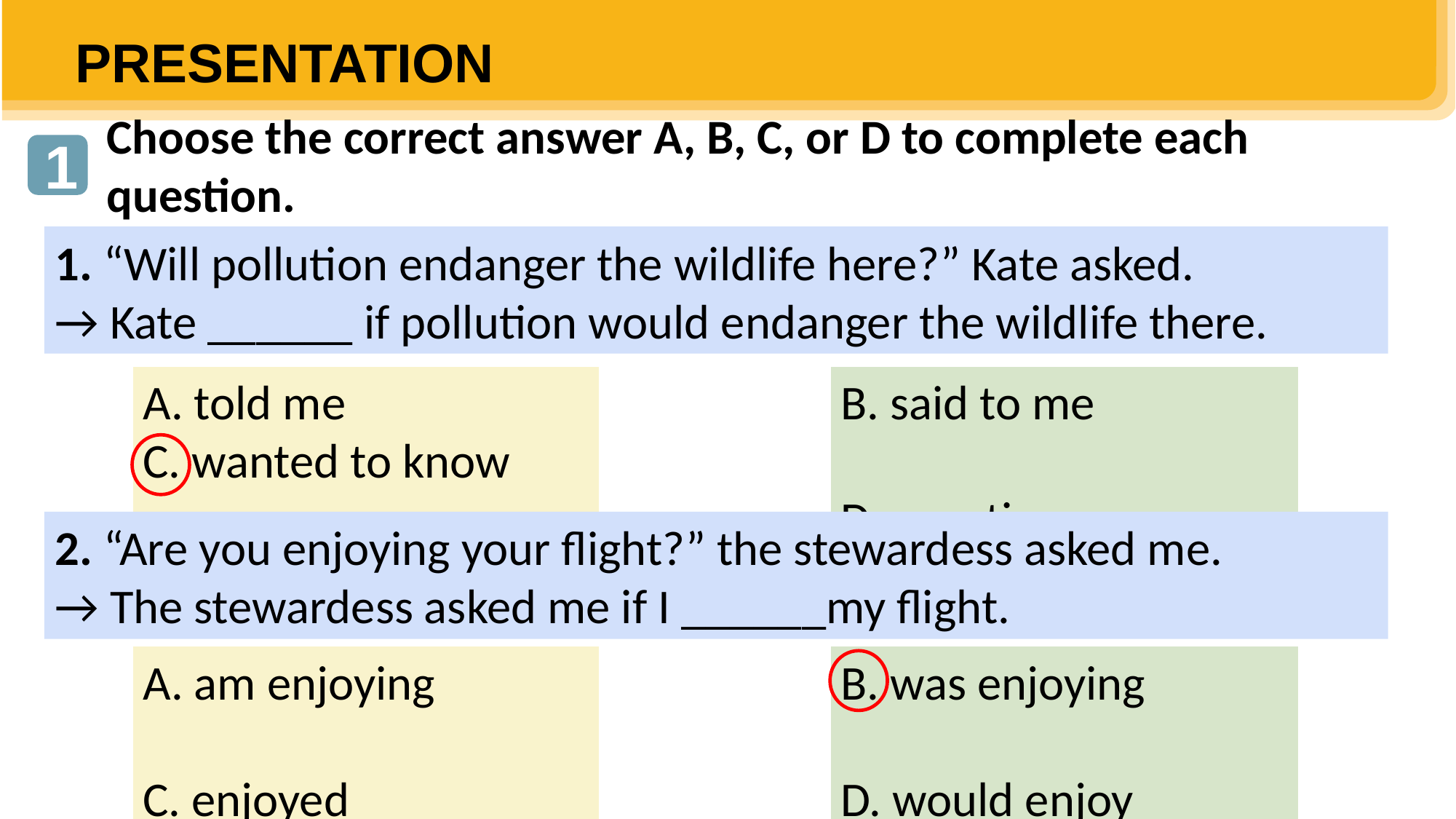

PRESENTATION
Choose the correct answer A, B, C, or D to complete each question.
1

1. “Will pollution endanger the wildlife here?” Kate asked.
→ Kate ______ if pollution would endanger the wildlife there.
A. told me
C. wanted to know
B. said to me
D. questions me

2. “Are you enjoying your flight?” the stewardess asked me.
→ The stewardess asked me if I ______my flight.
A. am enjoying
C. enjoyed
B. was enjoying
D. would enjoy